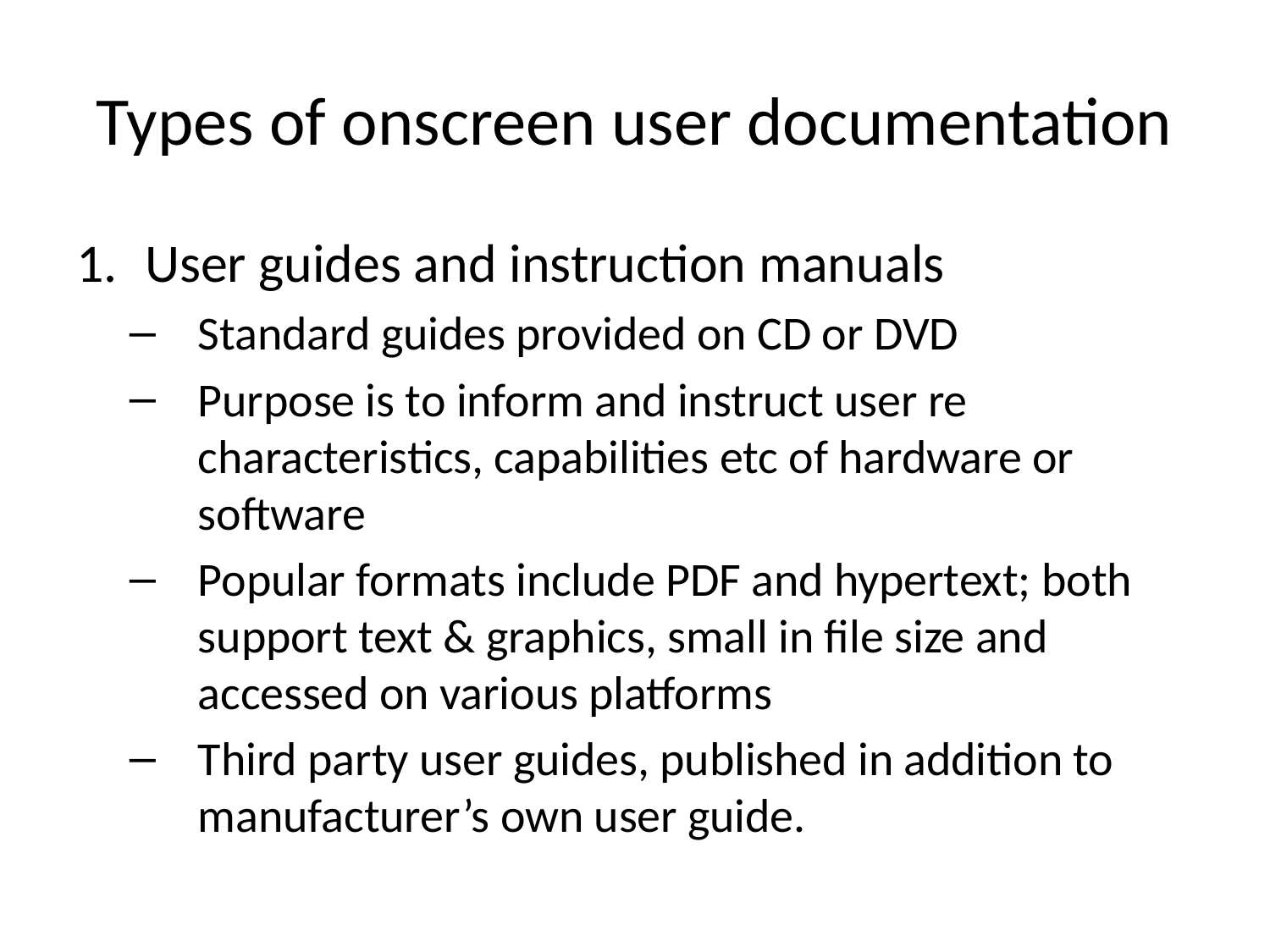

# Types of onscreen user documentation
User guides and instruction manuals
Standard guides provided on CD or DVD
Purpose is to inform and instruct user re characteristics, capabilities etc of hardware or software
Popular formats include PDF and hypertext; both support text & graphics, small in file size and accessed on various platforms
Third party user guides, published in addition to manufacturer’s own user guide.